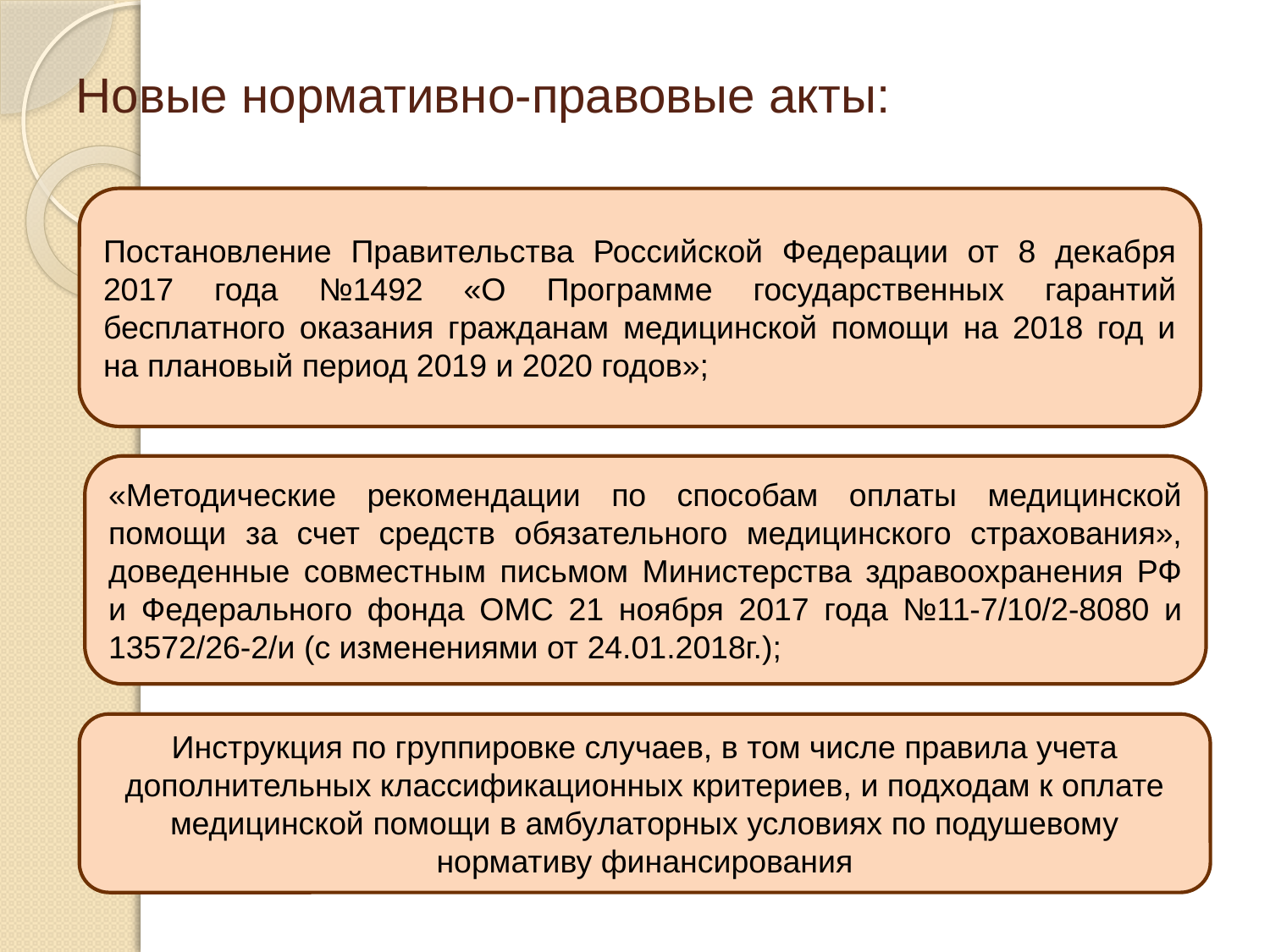

# Новые нормативно-правовые акты:
Постановление Правительства Российской Федерации от 8 декабря 2017 года №1492 «О Программе государственных гарантий бесплатного оказания гражданам медицинской помощи на 2018 год и на плановый период 2019 и 2020 годов»;

«Методические рекомендации по способам оплаты медицинской помощи за счет средств обязательного медицинского страхования», доведенные совместным письмом Министерства здравоохранения РФ и Федерального фонда ОМС 21 ноября 2017 года №11-7/10/2-8080 и 13572/26-2/и (с изменениями от 24.01.2018г.);
Инструкция по группировке случаев, в том числе правила учета дополнительных классификационных критериев, и подходам к оплате медицинской помощи в амбулаторных условиях по подушевому нормативу финансирования